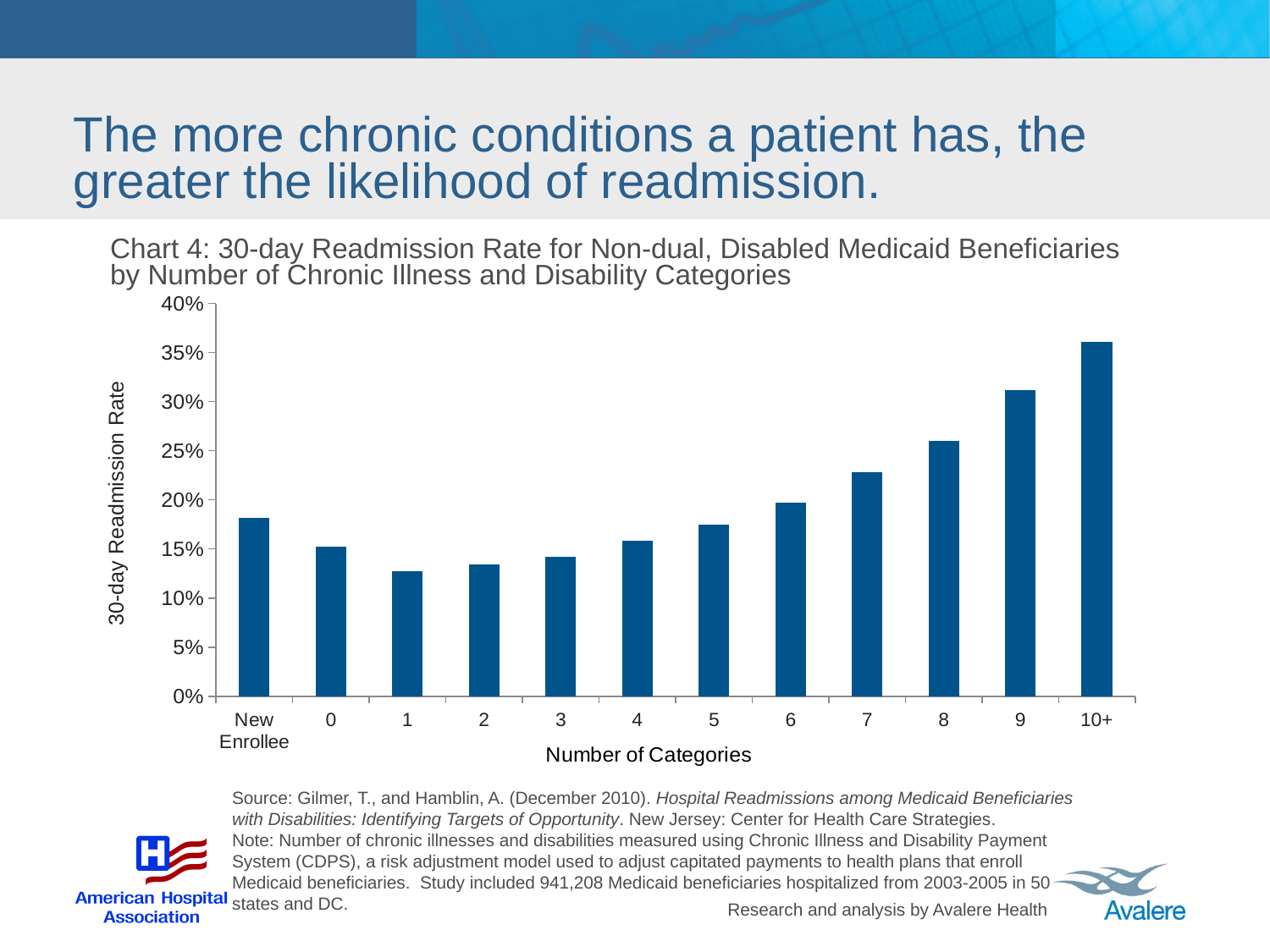

# The more chronic conditions a patient has, the  greater the likelihood of readmission.
Chart 4: 30-day Readmission Rate for Non-dual, Disabled Medicaid Beneficiaries by Number of Chronic Illness and Disability Categories

### Chart

| Category | Percent of Hospitals |
|---|---|
| New
Enrollee | 0.18200000000000024 |
| 0 | 0.1520000000000004 |
| 1 | 0.127 |
| 2 | 0.134 |
| 3 | 0.14200000000000004 |
| 4 | 0.15800000000000047 |
| 5 | 0.17500000000000004 |
| 6 | 0.197 |
| 7 | 0.228 |
| 8 | 0.26 |
| 9 | 0.3120000000000009 |
| 10+ | 0.3610000000000003 |
30-day Readmission Rate

Source: Gilmer, T., and Hamblin, A. (December 2010). Hospital Readmissions among Medicaid Beneficiaries with Disabilities: Identifying Targets of Opportunity. New Jersey: Center for Health Care Strategies.
Note: Number of chronic illnesses and disabilities measured using Chronic Illness and Disability Payment System (CDPS), a risk adjustment model used to adjust capitated payments to health plans that enroll Medicaid beneficiaries.  Study included 941,208 Medicaid beneficiaries hospitalized from 2003-2005 in 50 states and DC.